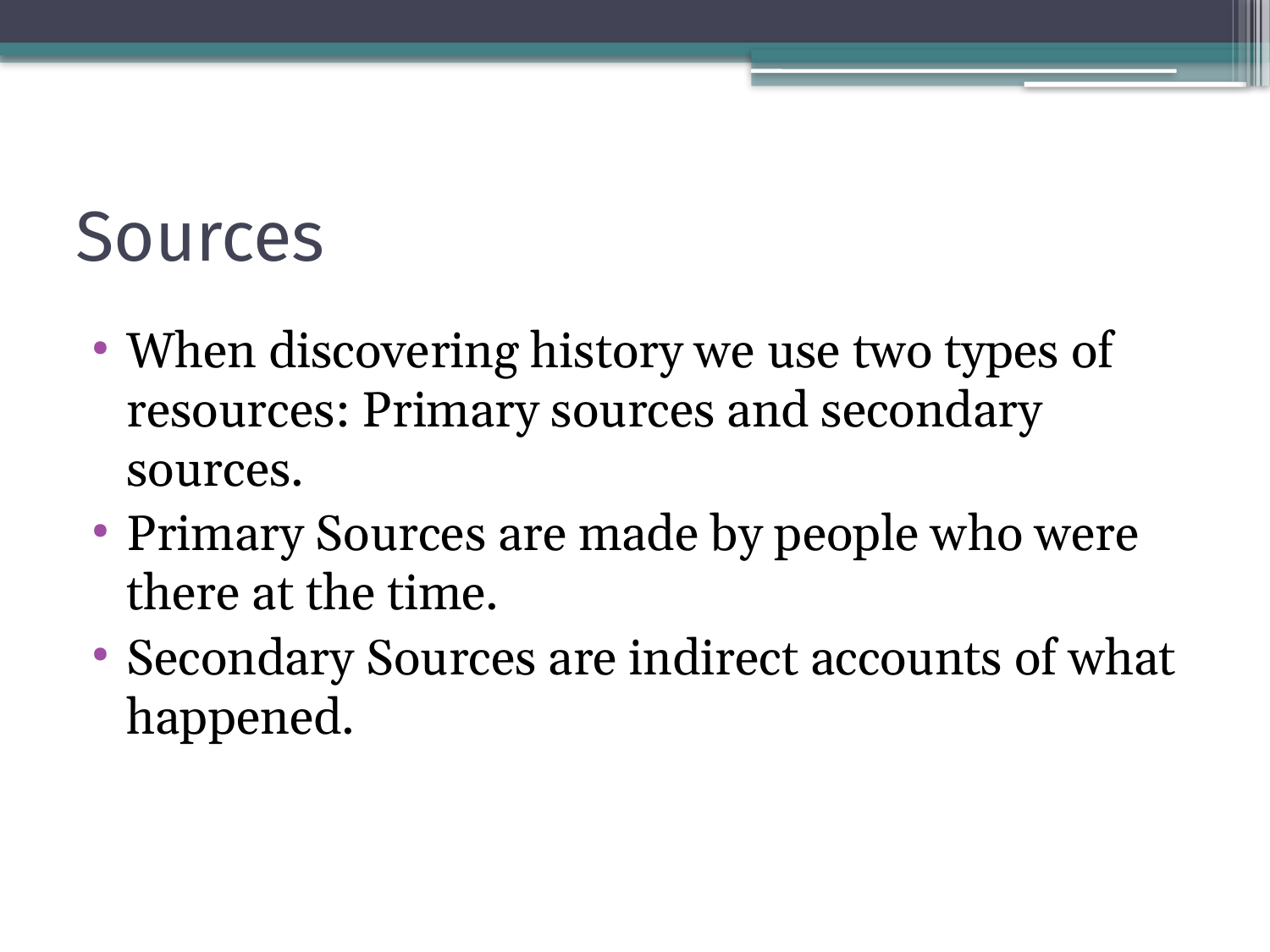

# Sources
When discovering history we use two types of resources: Primary sources and secondary sources.
Primary Sources are made by people who were there at the time.
Secondary Sources are indirect accounts of what happened.